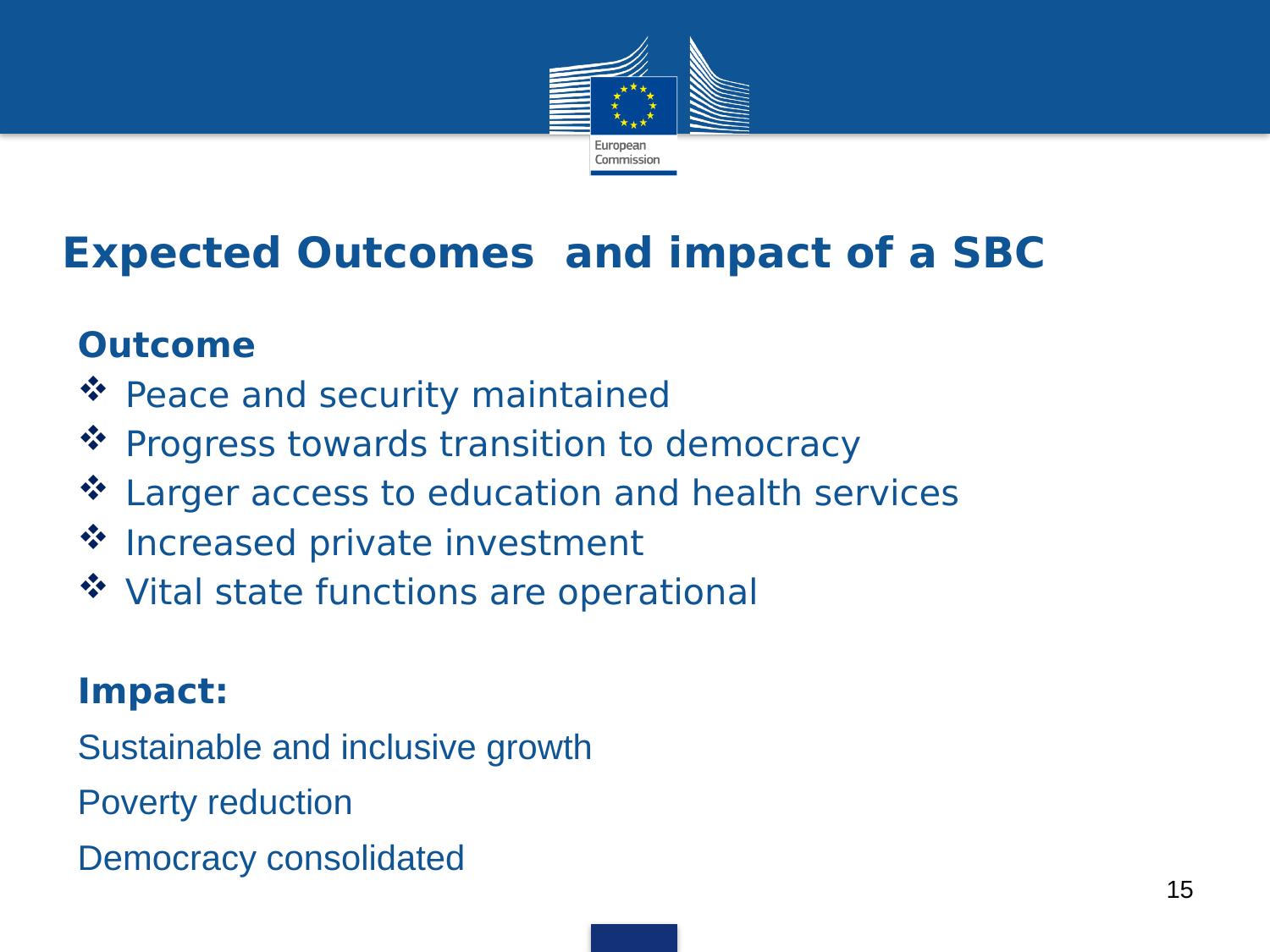

# Expected Outcomes  and impact of a SBC
Outcome
Peace and security maintained
Progress towards transition to democracy
Larger access to education and health services
Increased private investment
Vital state functions are operational

Impact:
Sustainable and inclusive growth
Poverty reduction
Democracy consolidated

15